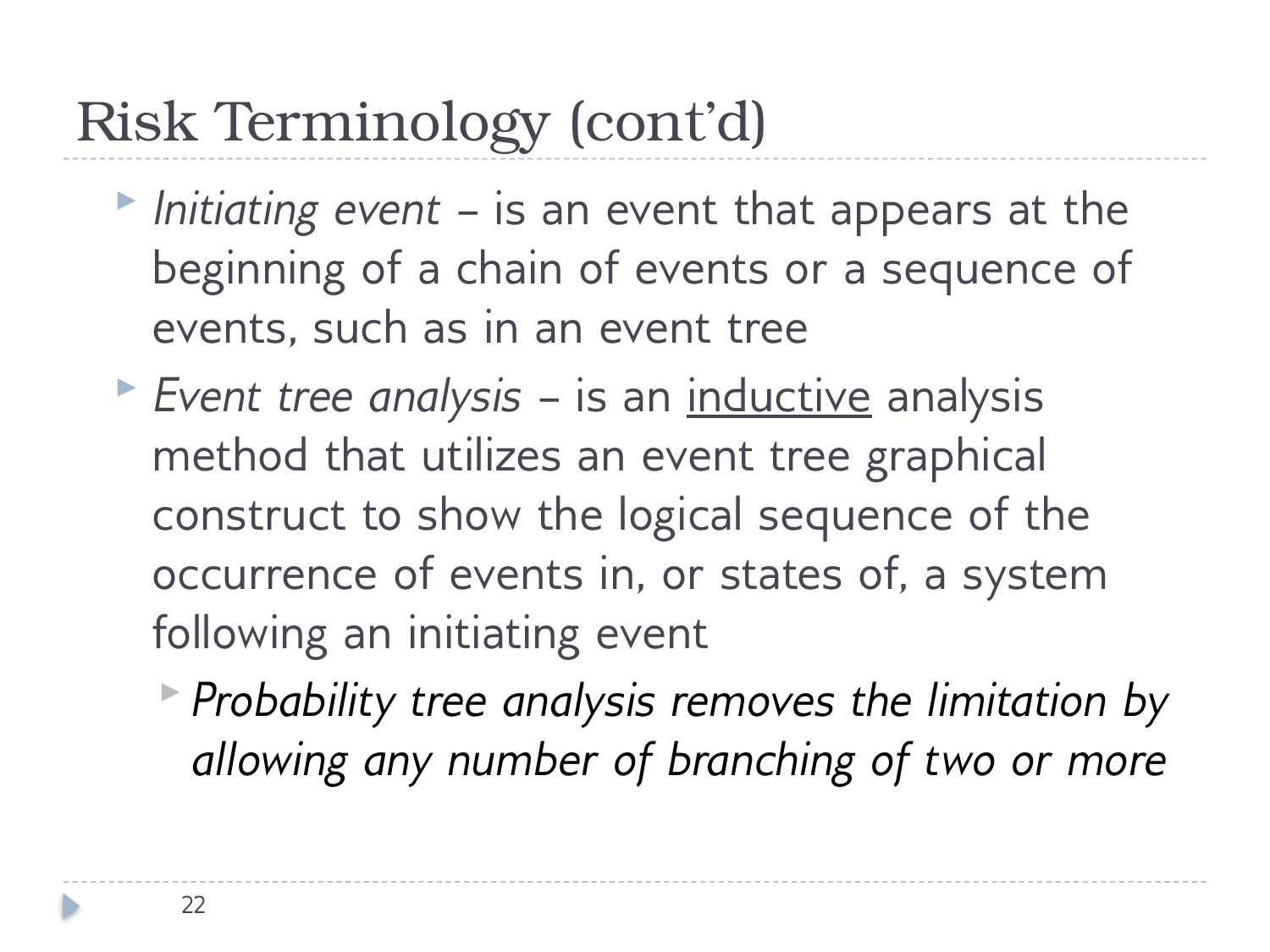

# Risk Terminology (cont’d)
Initiating event – is an event that appears at the beginning of a chain of events or a sequence of events, such as in an event tree
Event tree analysis – is an inductive analysis method that utilizes an event tree graphical construct to show the logical sequence of the occurrence of events in, or states of, a system following an initiating event
Probability tree analysis removes the limitation by allowing any number of branching of two or more

22